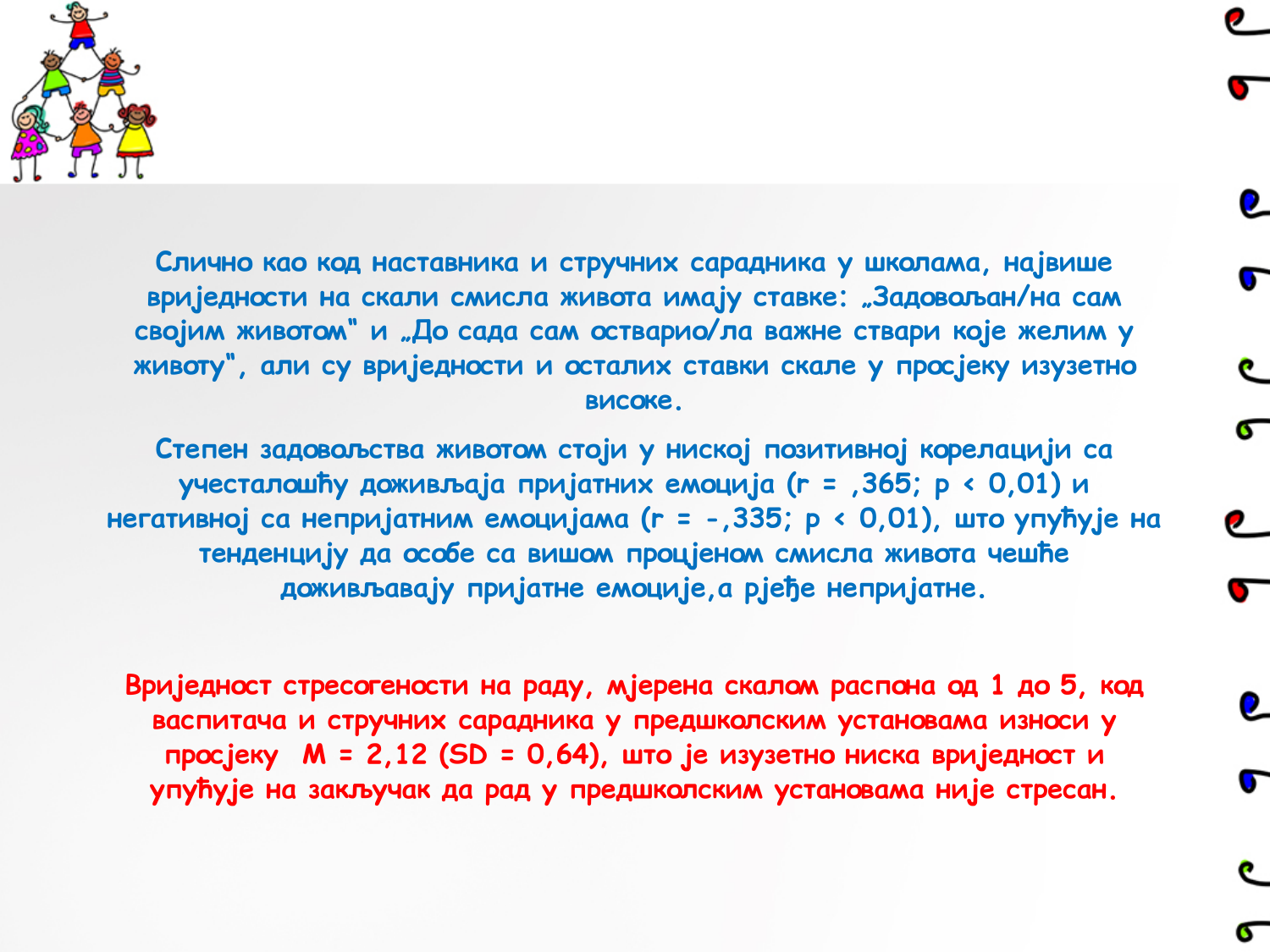

Слично као код наставника и стручних сарадника у школама, највише вриједности на скали смисла живота имају ставке: „Задовољан/на сам својим животом“ и „До сада сам остварио/ла важне ствари које желим у животу“, али су вриједности и осталих ставки скале у просјеку изузетно високе.
Степен задовољства животом стоји у ниској позитивној корелацији са учесталошћу доживљаја пријатних емоција (r = ,365; p < 0,01) и негативној са непријатним емоцијама (r = -,335; p < 0,01), што упућује на тенденцију да особе са вишом процјеном смисла живота чешће доживљавају пријатне емоције,а рјеђе непријатне.

Вриједност стресогености на раду, мјерена скалом распона од 1 до 5, код васпитача и стручних сарадника у предшколским установама износи у просјеку  М = 2,12 (SD = 0,64), што је изузетно ниска вриједност и упућује на закључак да рад у предшколским установама није стресан.